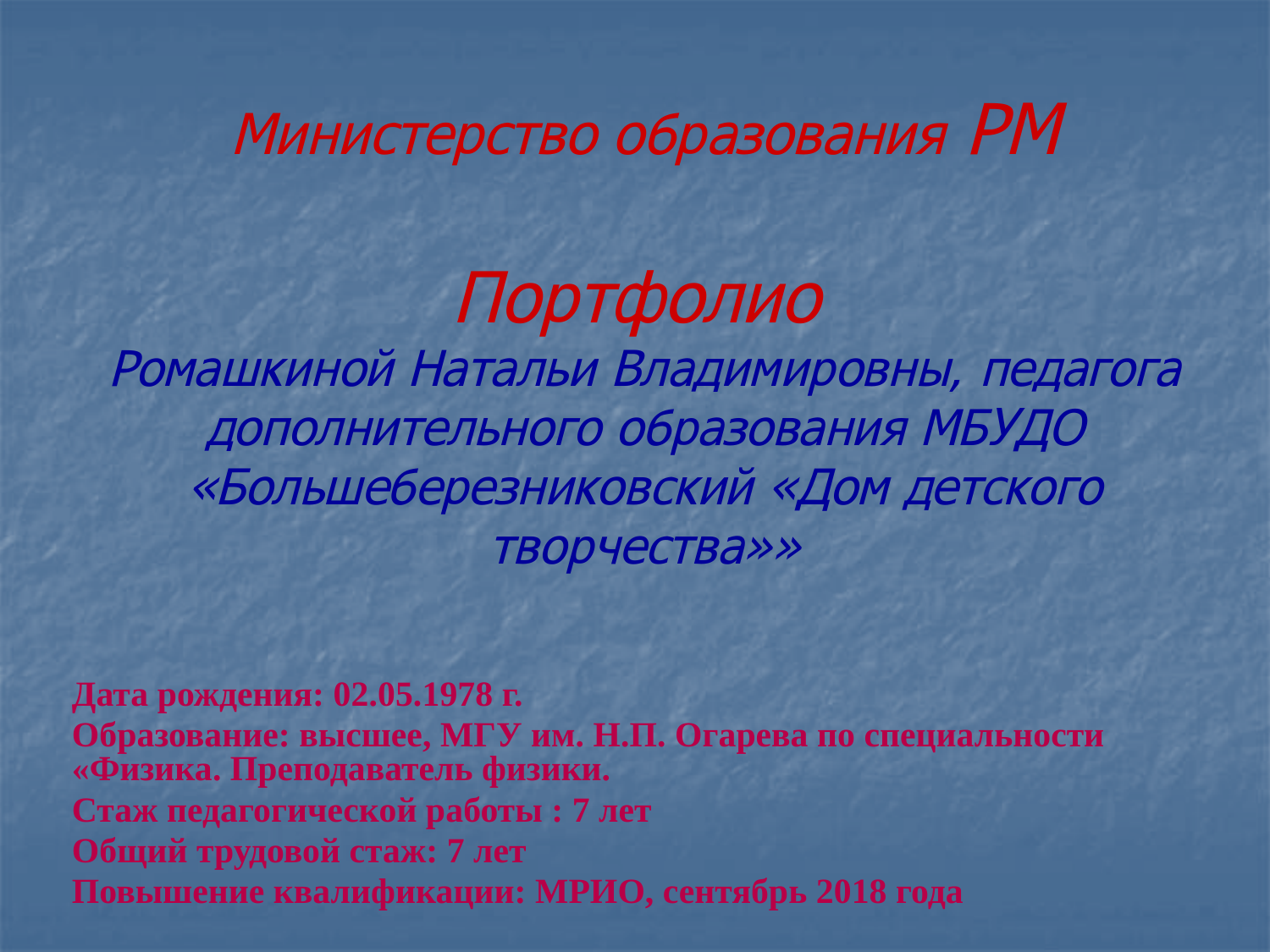

Министерство образования РМ
Портфолио
Ромашкиной Натальи Владимировны, педагога дополнительного образования МБУДО «Большеберезниковский «Дом детского творчества»»

Дата рождения: 02.05.1978 г.
Образование: высшее, МГУ им. Н.П. Огарева по специальности «Физика. Преподаватель физики.
Стаж педагогической работы : 7 лет
Общий трудовой стаж: 7 лет
Повышение квалификации: МРИО, сентябрь 2018 года